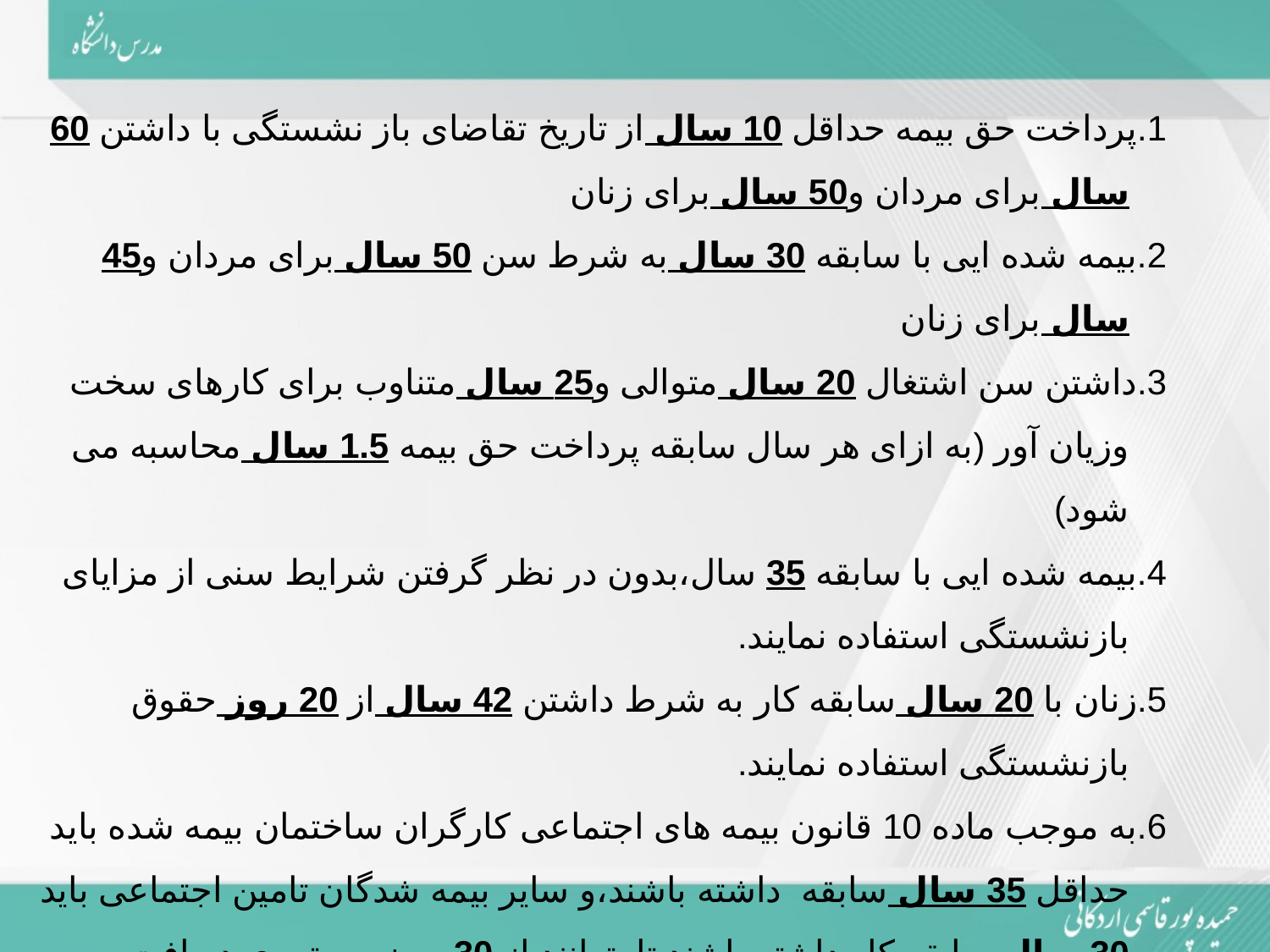

1.پرداخت حق بیمه حداقل 10 سال از تاریخ تقاضای باز نشستگی با داشتن 60 سال برای مردان و50 سال برای زنان
2.بیمه شده ایی با سابقه 30 سال به شرط سن 50 سال برای مردان و45 سال برای زنان
3.داشتن سن اشتغال 20 سال متوالی و25 سال متناوب برای کارهای سخت وزیان آور (به ازای هر سال سابقه پرداخت حق بیمه 1.5 سال محاسبه می شود)
4.بیمه شده ایی با سابقه 35 سال،بدون در نظر گرفتن شرایط سنی از مزایای بازنشستگی استفاده نمایند.
5.زنان با 20 سال سابقه کار به شرط داشتن 42 سال از 20 روز حقوق بازنشستگی استفاده نمایند.
6.به موجب ماده 10 قانون بیمه های اجتماعی کارگران ساختمان بیمه شده باید حداقل 35 سال سابقه  داشته باشند،و سایر بیمه شدگان تامین اجتماعی باید 30 سال سابقه کار داشته باشند تا بتوانند از 30 روز مستمری دریافت نمایند.